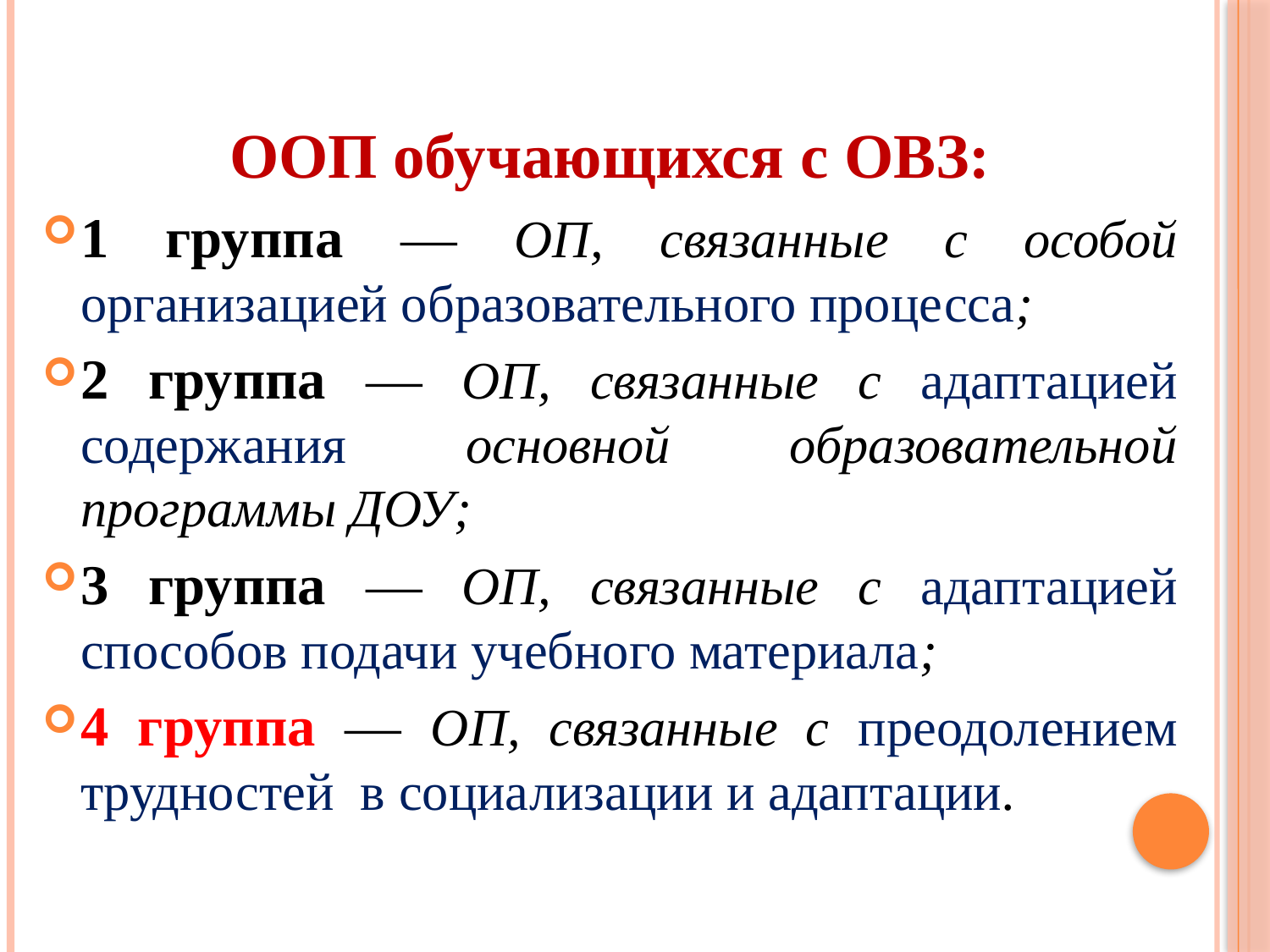

ООП обучающихся с ОВЗ:
1 группа — ОП, связанные с особой организацией образовательного процесса;
2 группа — ОП, связанные с адаптацией содержания основной образовательной программы ДОУ;
3 группа — ОП, связанные с адаптацией способов подачи учебного материала;
4 группа — ОП, связанные с преодолением трудностей  в социализации и адаптации.